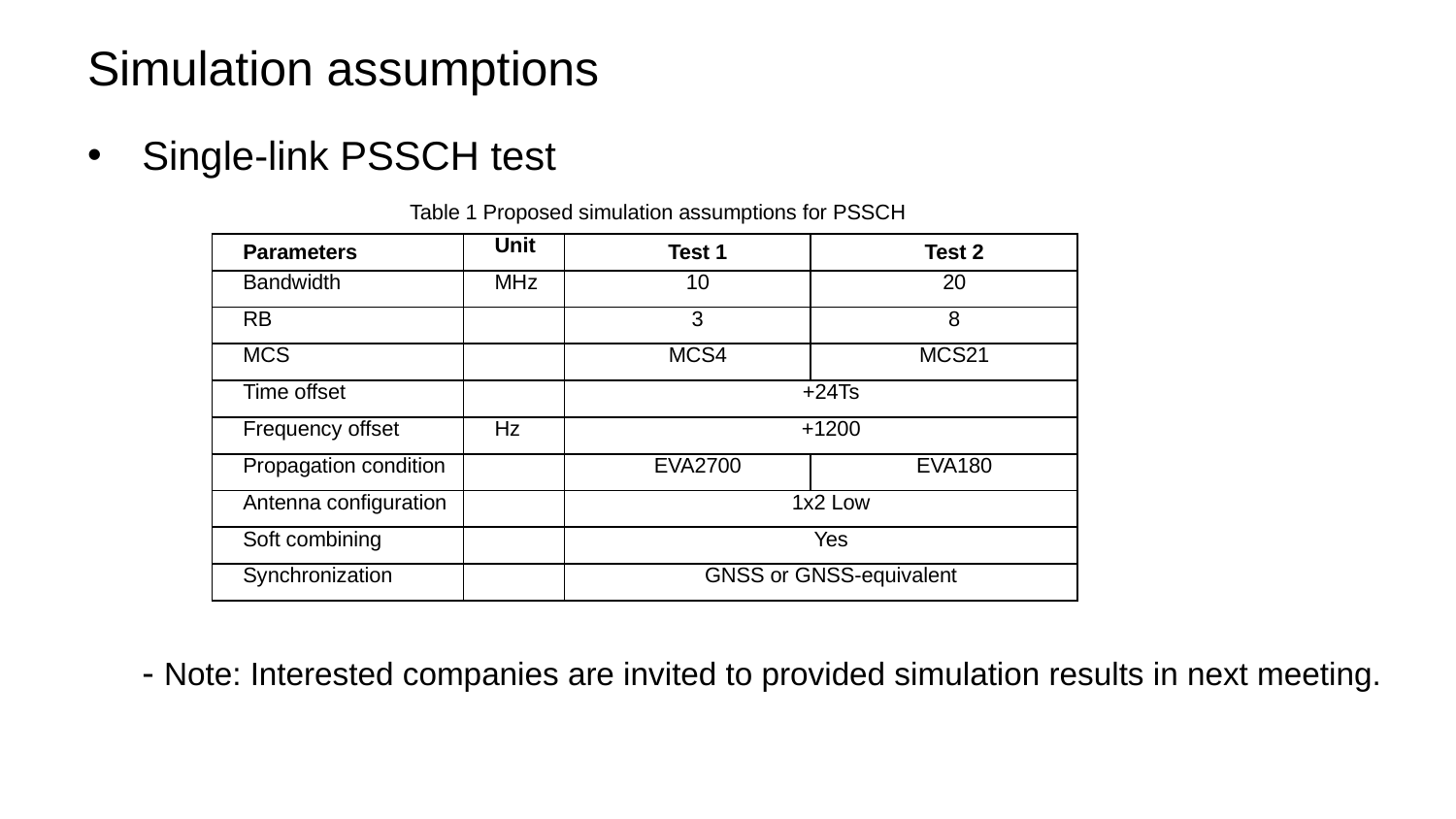

# Simulation assumptions
Single-link PSSCH test

	- Note: Interested companies are invited to provided simulation results in next meeting.
Table 1 Proposed simulation assumptions for PSSCH
| Parameters | Unit | Test 1 | Test 2 |
| --- | --- | --- | --- |
| Bandwidth | MHz | 10 | 20 |
| RB |  | 3 | 8 |
| MCS |  | MCS4 | MCS21 |
| Time offset |  | +24Ts |  |
| Frequency offset | Hz | +1200 |  |
| Propagation condition |  | EVA2700 | EVA180 |
| Antenna configuration |  | 1x2 Low |  |
| Soft combining |  | Yes |  |
| Synchronization |  | GNSS or GNSS-equivalent |  |